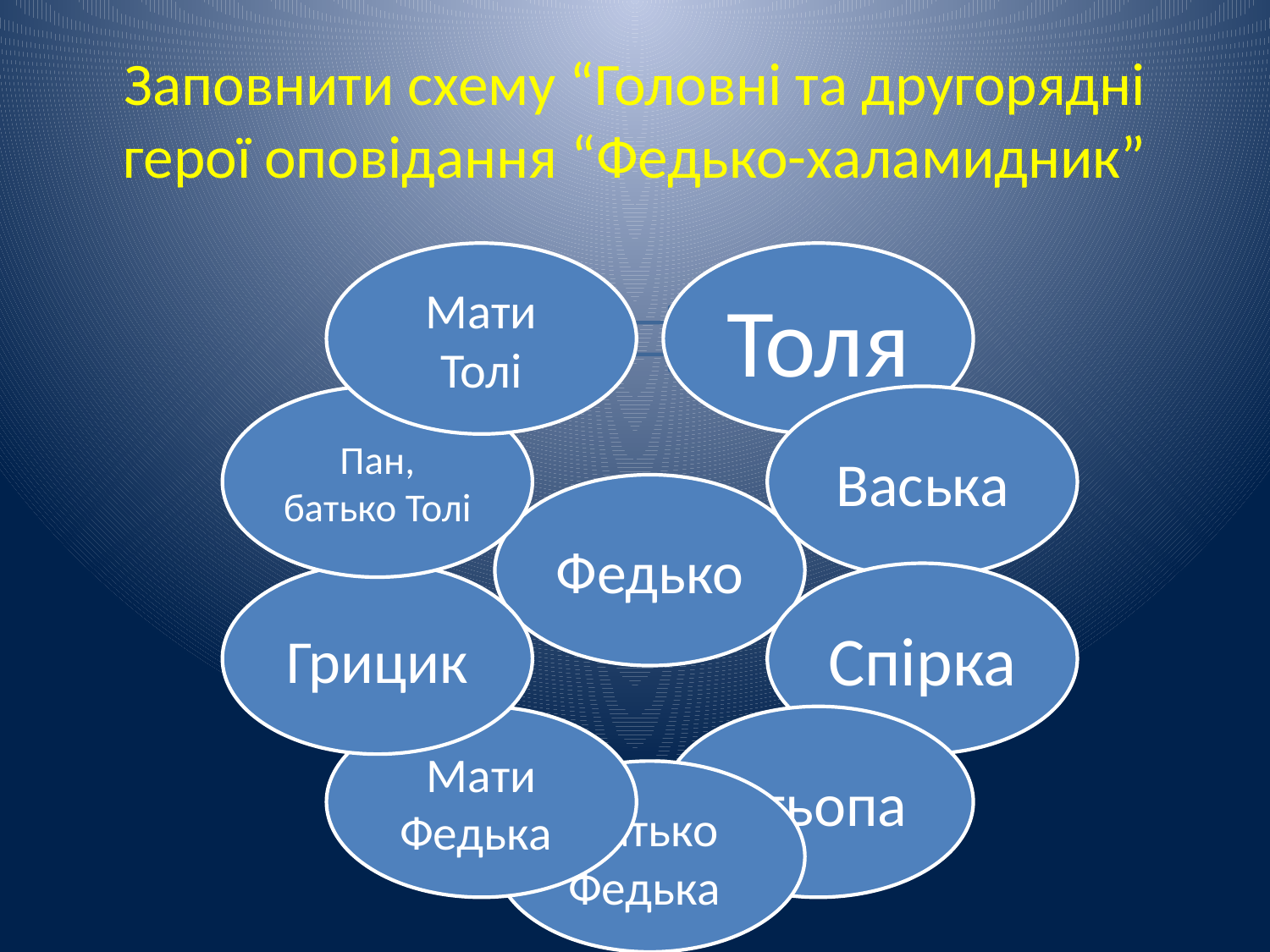

# Заповнити схему “Головні та другорядні герої оповідання “Федько-халамидник”
Федько
Толя
Васька
Спірка
Стьопа
Мати Федька
Грицик
Пан, батько Толі
Мати Толі